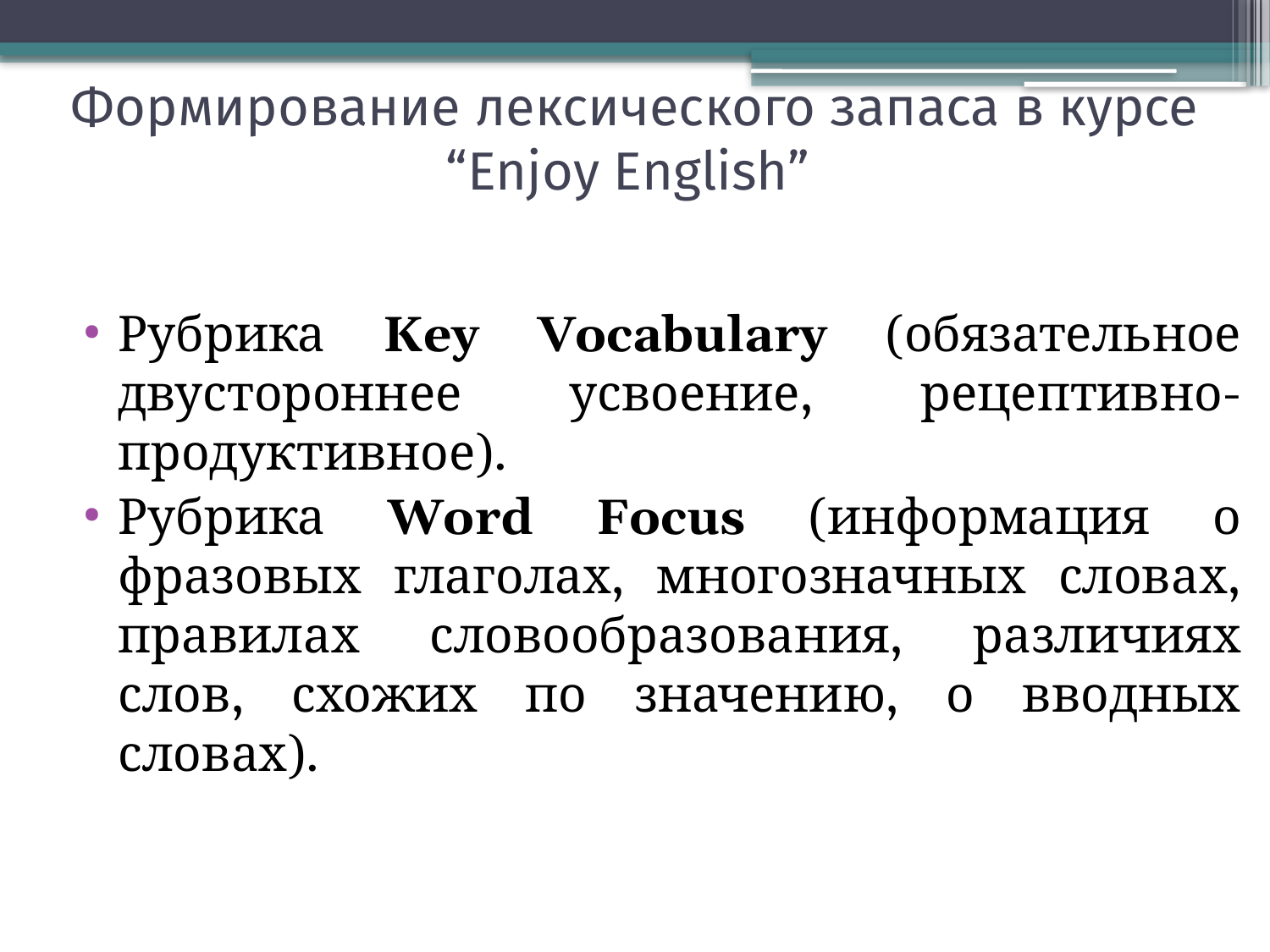

# Формирование лексического запаса в курсе “Enjoy English”
Рубрика Key Vocabulary (обязательное двустороннее усвоение, рецептивно-продуктивное).
Рубрика Word Focus (информация о фразовых глаголах, многозначных словах, правилах словообразования, различиях слов, схожих по значению, о вводных словах).